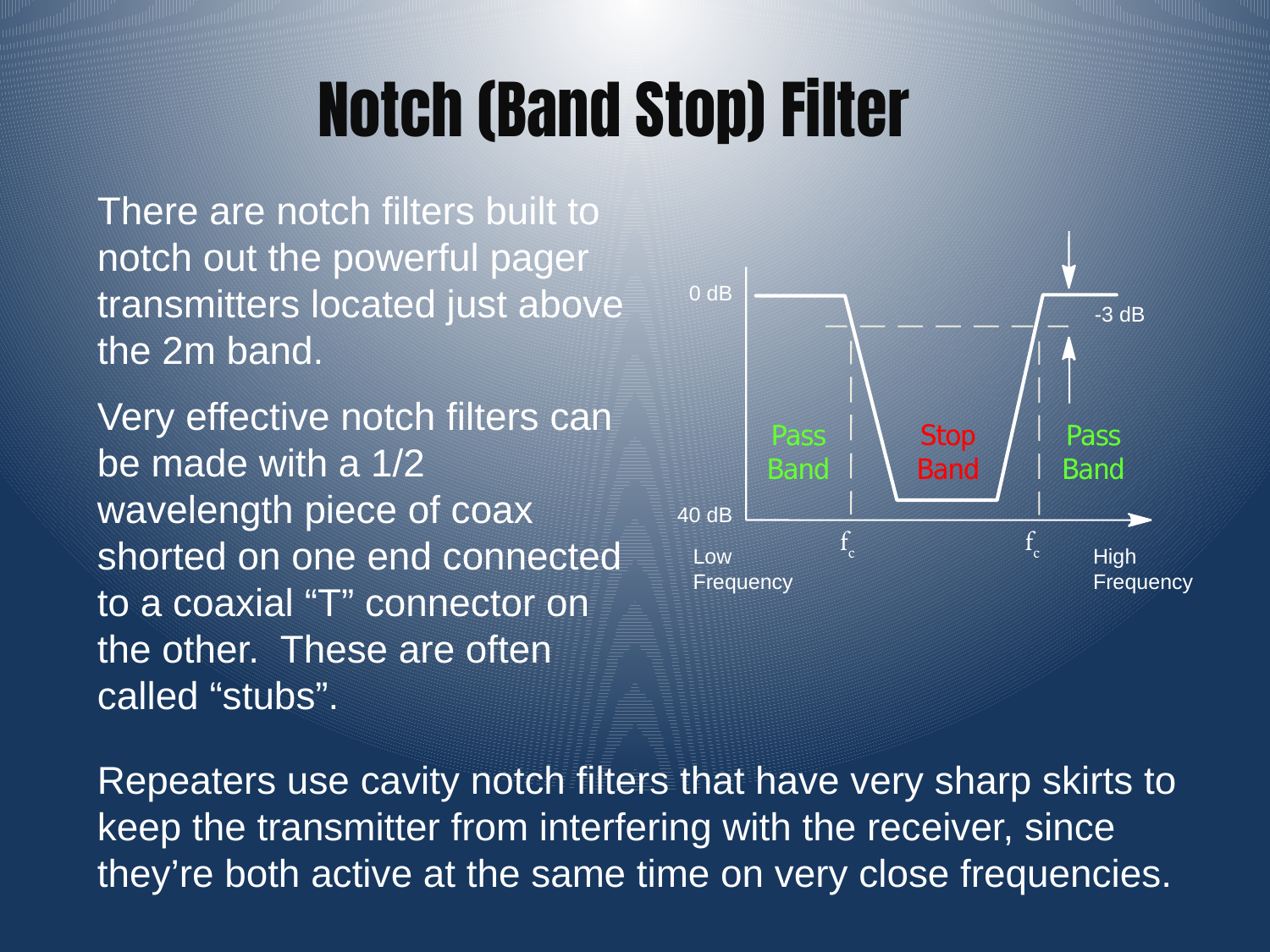

# Notch (Band Stop) Filter
There are notch filters built to notch out the powerful pager transmitters located just above the 2m band.
Very effective notch filters can be made with a 1/2 wavelength piece of coax shorted on one end connected to a coaxial “T” connector on the other.  These are often called “stubs”.

0 dB

-3 dB

Pass Band
Stop Band
Pass Band

40 dB

fc
fc

Low Frequency
High Frequency
Repeaters use cavity notch filters that have very sharp skirts to keep the transmitter from interfering with the receiver, since they’re both active at the same time on very close frequencies.